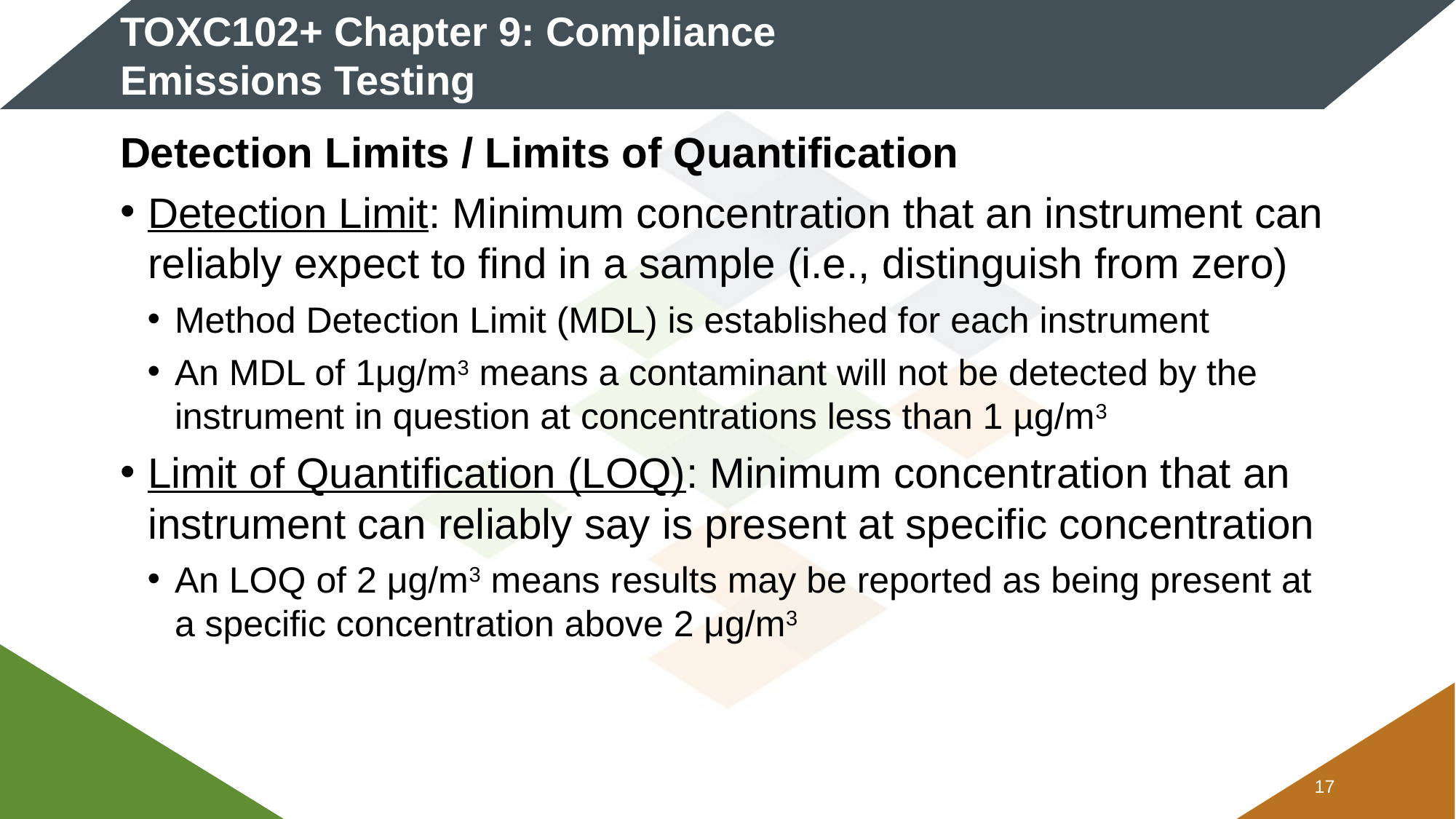

# TOXC102+ Chapter 9: Compliance Emissions Testing
Detection Limits / Limits of Quantification
Detection Limit: Minimum concentration that an instrument can reliably expect to find in a sample (i.e., distinguish from zero)
Method Detection Limit (MDL) is established for each instrument
An MDL of 1μg/m3 means a contaminant will not be detected by the instrument in question at concentrations less than 1 µg/m3
Limit of Quantification (LOQ): Minimum concentration that an instrument can reliably say is present at specific concentration
An LOQ of 2 μg/m3 means results may be reported as being present at a specific concentration above 2 μg/m3
17